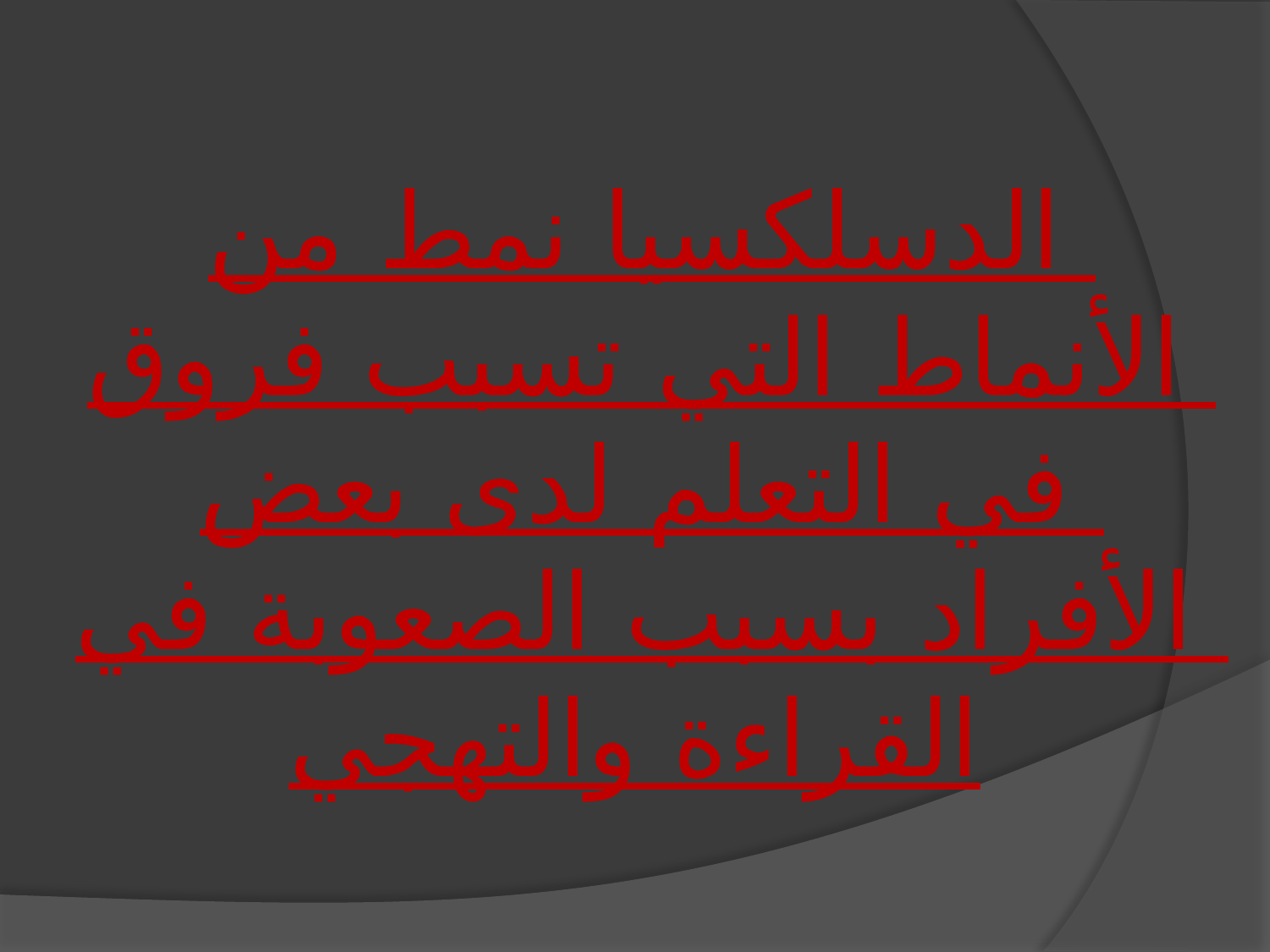

# الدسلكسيا نمط من الأنماط التي تسبب فروق في التعلم لدى بعض الأفراد بسبب الصعوبة في القراءة والتهجي